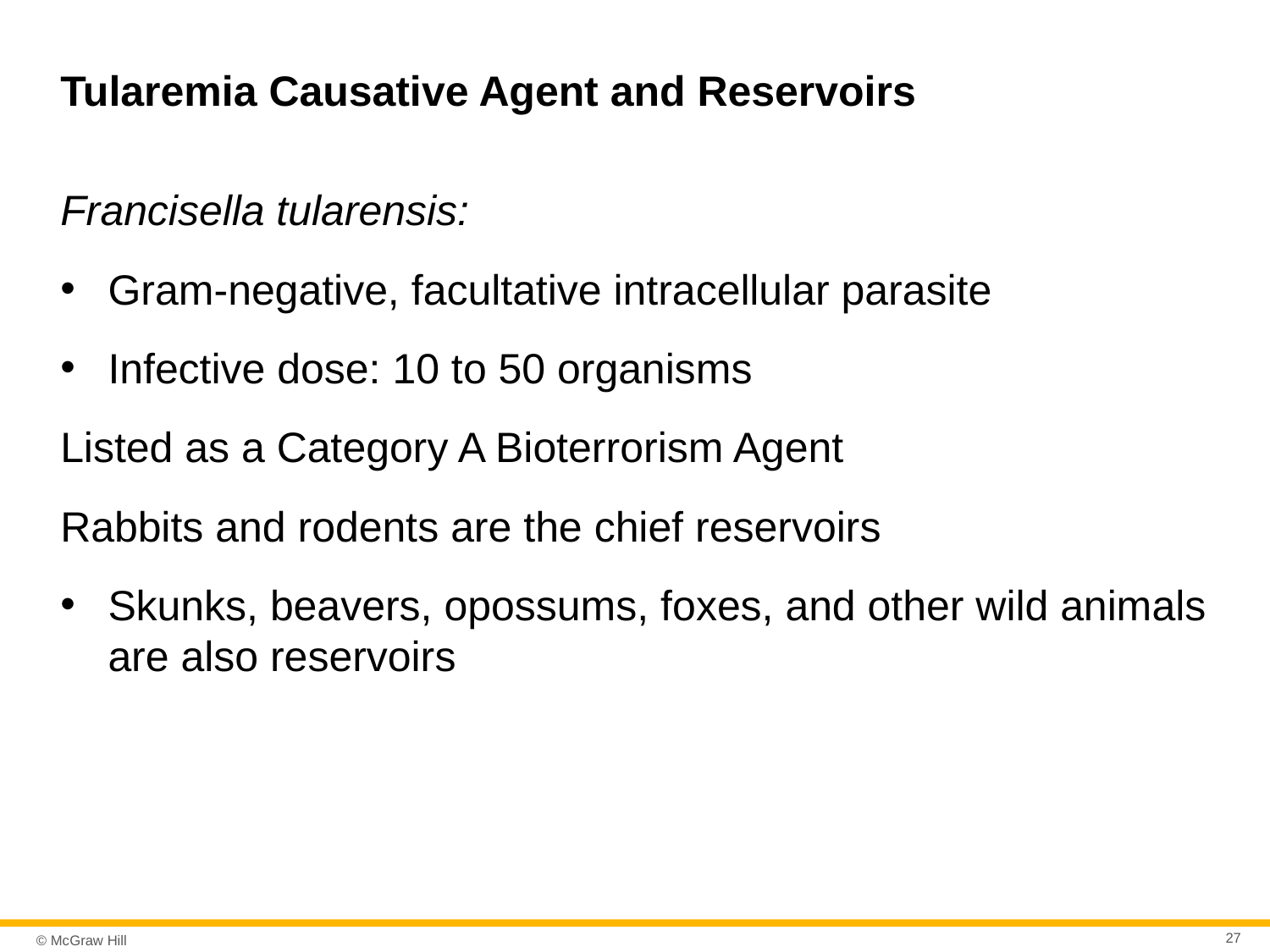

# Tularemia Causative Agent and Reservoirs
Francisella tularensis:
Gram-negative, facultative intracellular parasite
Infective dose: 10 to 50 organisms
Listed as a Category A Bioterrorism Agent
Rabbits and rodents are the chief reservoirs
Skunks, beavers, opossums, foxes, and other wild animals are also reservoirs